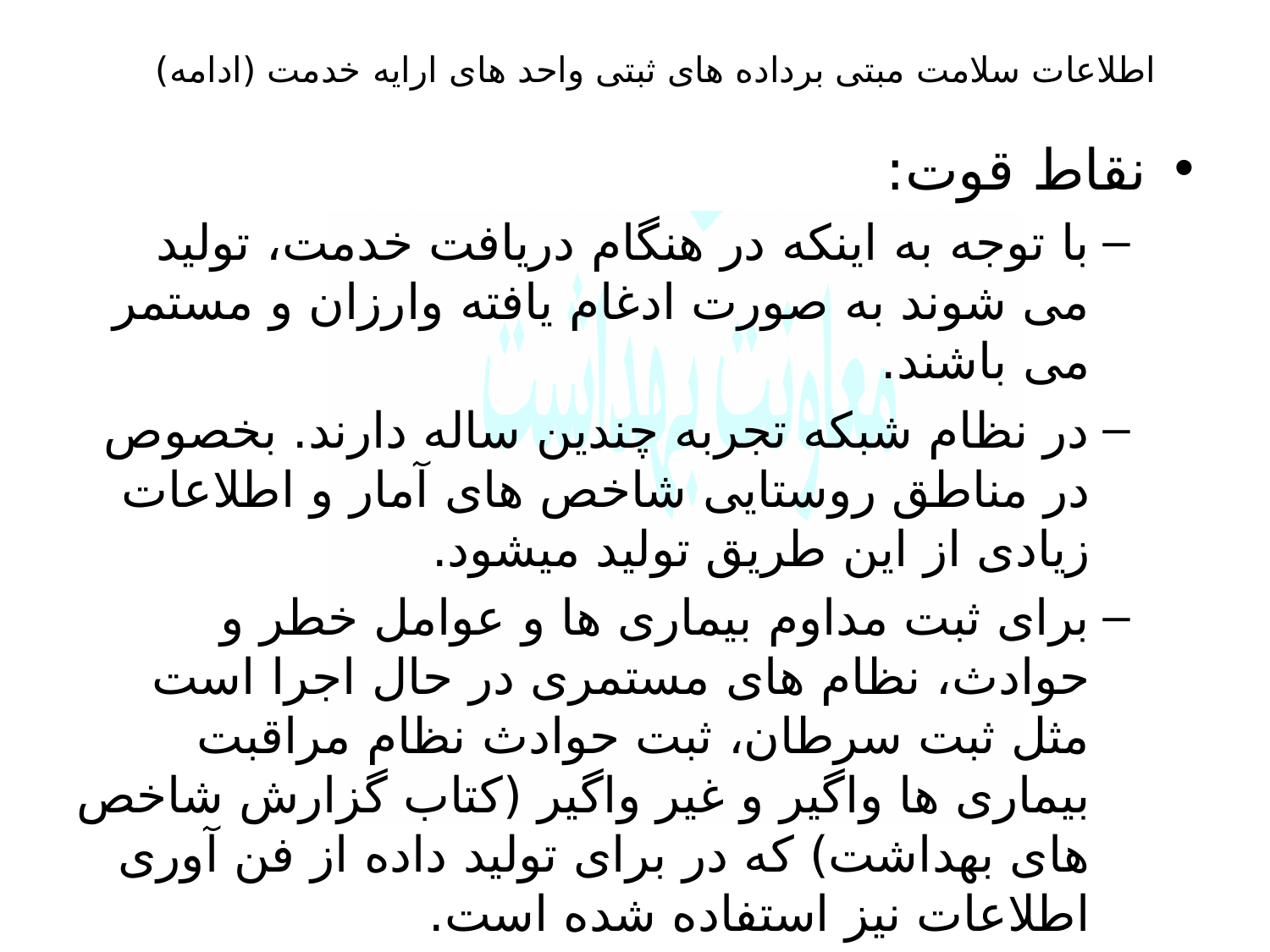

# اطلاعات سلامت مبتی برداده های ثبتی واحد های ارایه خدمت (ادامه)
نقاط قوت:
با توجه به اینکه در هنگام دریافت خدمت، تولید می شوند به صورت ادغام یافته وارزان و مستمر می باشند.
در نظام شبکه تجربه چندین ساله دارند. بخصوص در مناطق روستایی شاخص های آمار و اطلاعات زیادی از این طریق تولید میشود.
برای ثبت مداوم بیماری ها و عوامل خطر و حوادث، نظام های مستمری در حال اجرا است مثل ثبت سرطان، ثبت حوادث نظام مراقبت بیماری ها واگیر و غیر واگیر (کتاب گزارش شاخص های بهداشت) که در برای تولید داده از فن آوری اطلاعات نیز استفاده شده است.